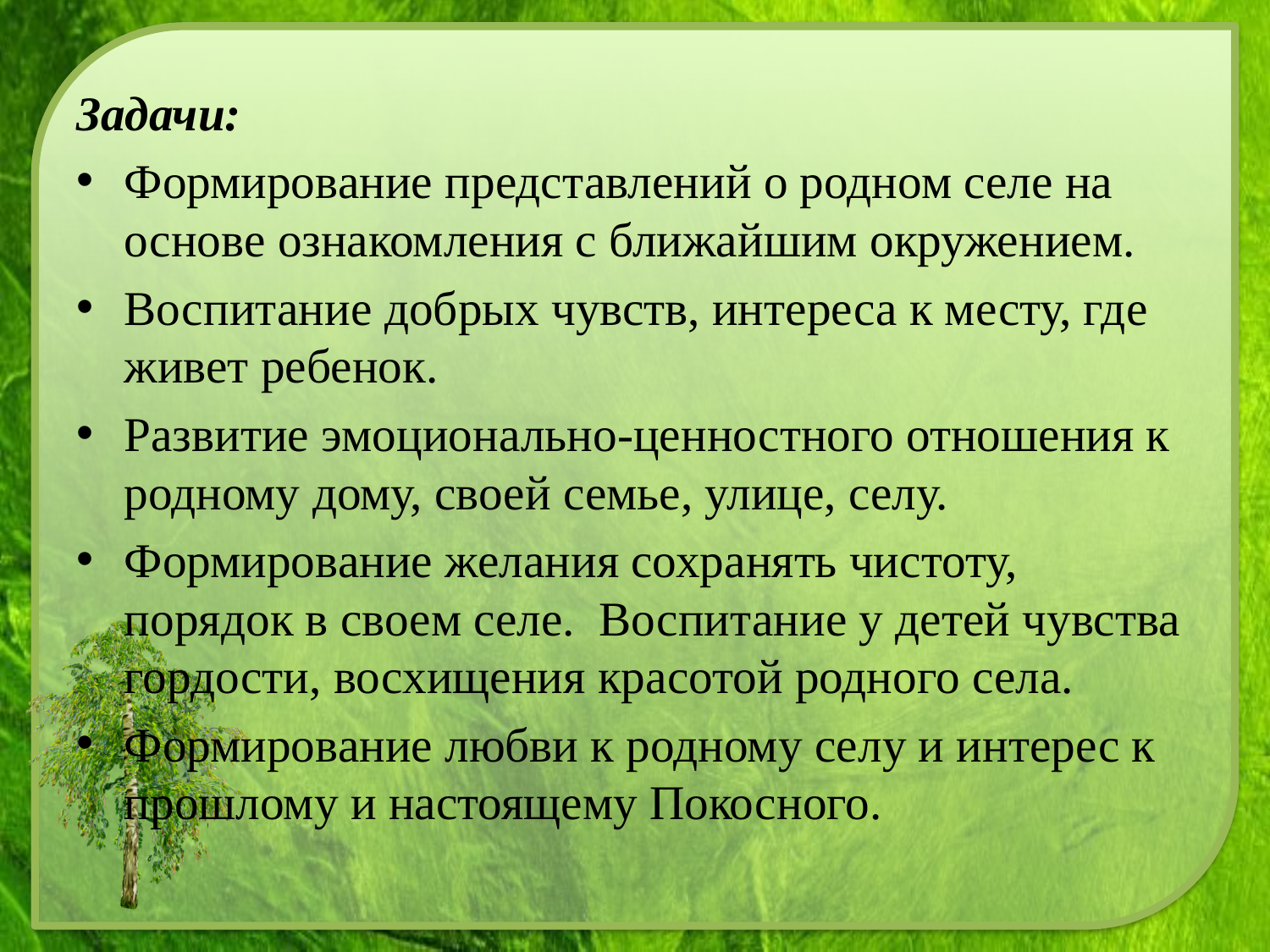

Задачи:
Формирование представлений о родном селе на основе ознакомления с ближайшим окружением.
Воспитание добрых чувств, интереса к месту, где живет ребенок.
Развитие эмоционально-ценностного отношения к родному дому, своей семье, улице, селу.
Формирование желания сохранять чистоту, порядок в своем селе.  Воспитание у детей чувства гордости, восхищения красотой родного села.
Формирование любви к родному селу и интерес к прошлому и настоящему Покосного.